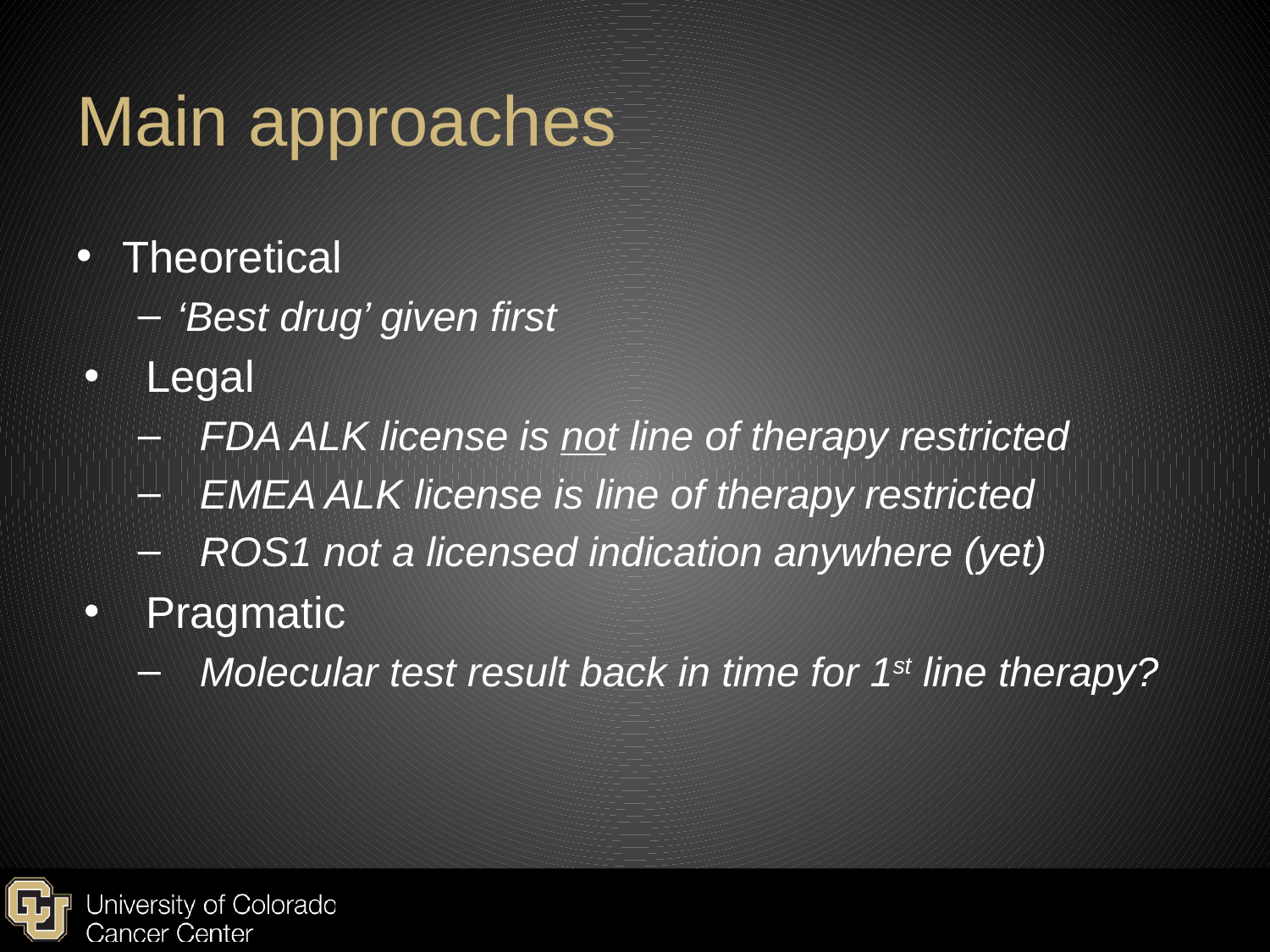

# Main approaches
Theoretical
‘Best drug’ given first
Legal
FDA ALK license is not line of therapy restricted
EMEA ALK license is line of therapy restricted
ROS1 not a licensed indication anywhere (yet)
Pragmatic
Molecular test result back in time for 1st line therapy?